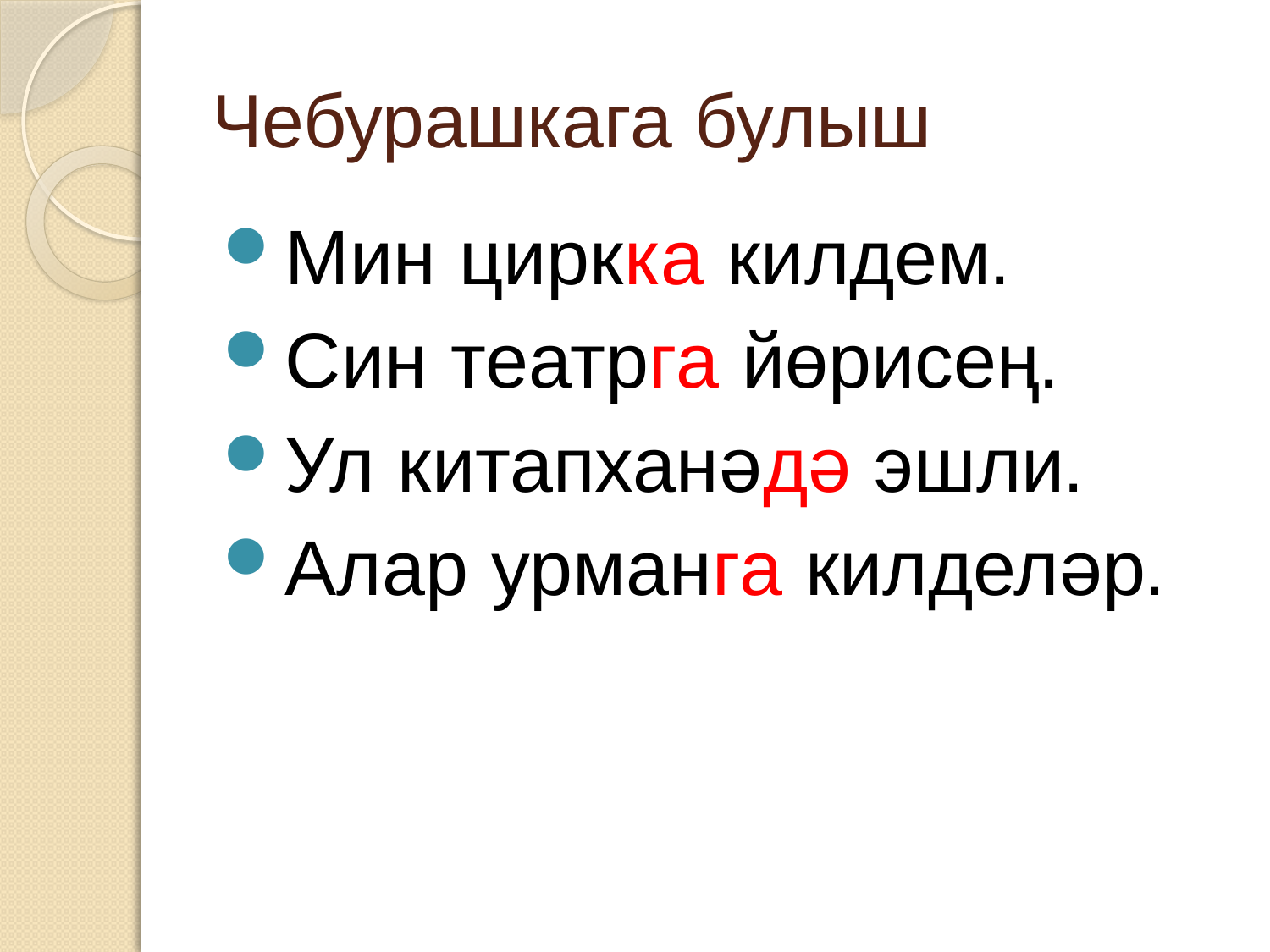

# Чебурашкага булыш
Мин циркка килдем.
Син театрга йөрисең.
Ул китапханәдә эшли.
Алар урманга килделәр.